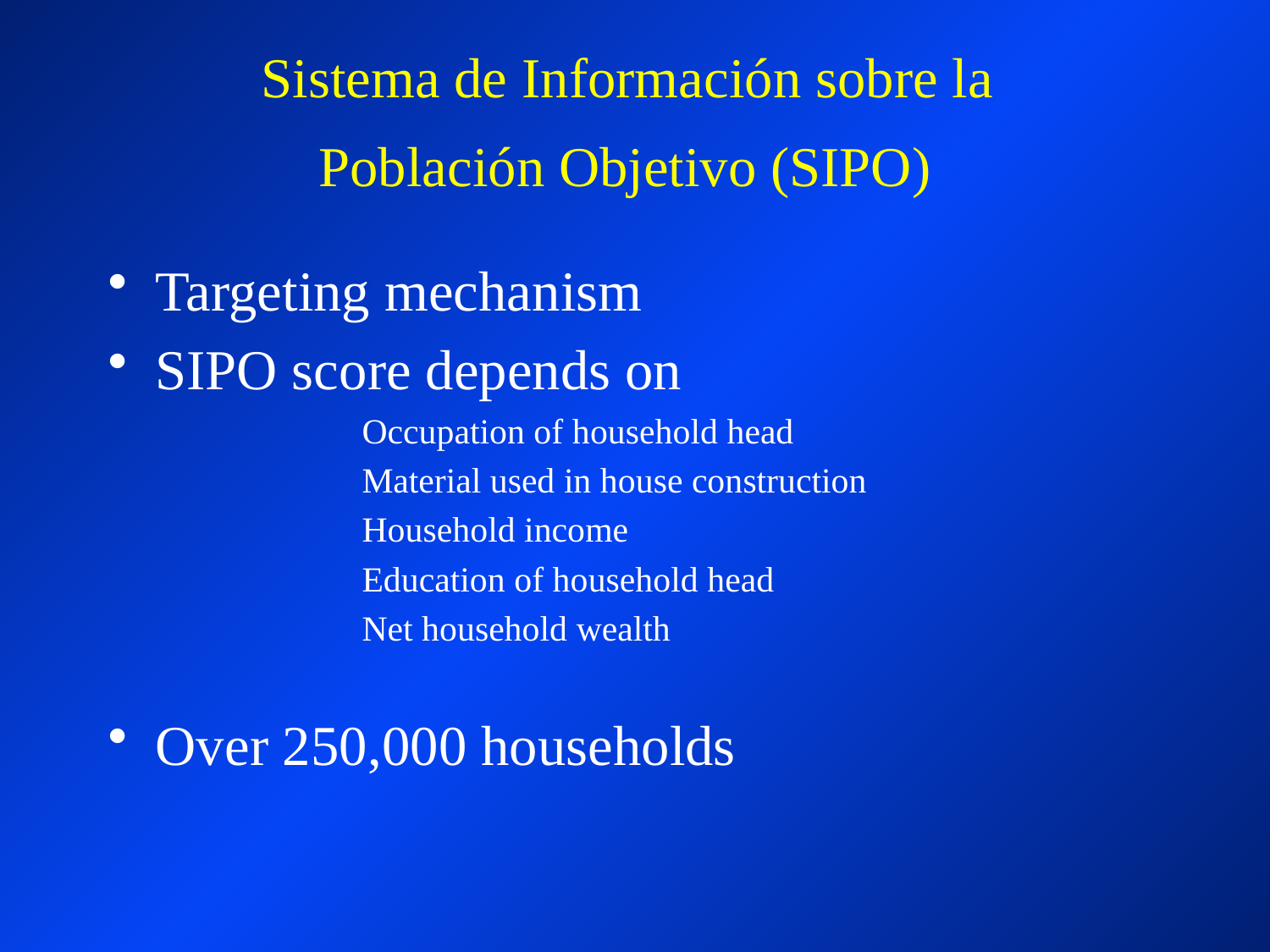

# Sistema de Información sobre la Población Objetivo (SIPO)

Targeting mechanism
SIPO score depends on
Occupation of household head
Material used in house construction
Household income
Education of household head
Net household wealth

Over 250,000 households